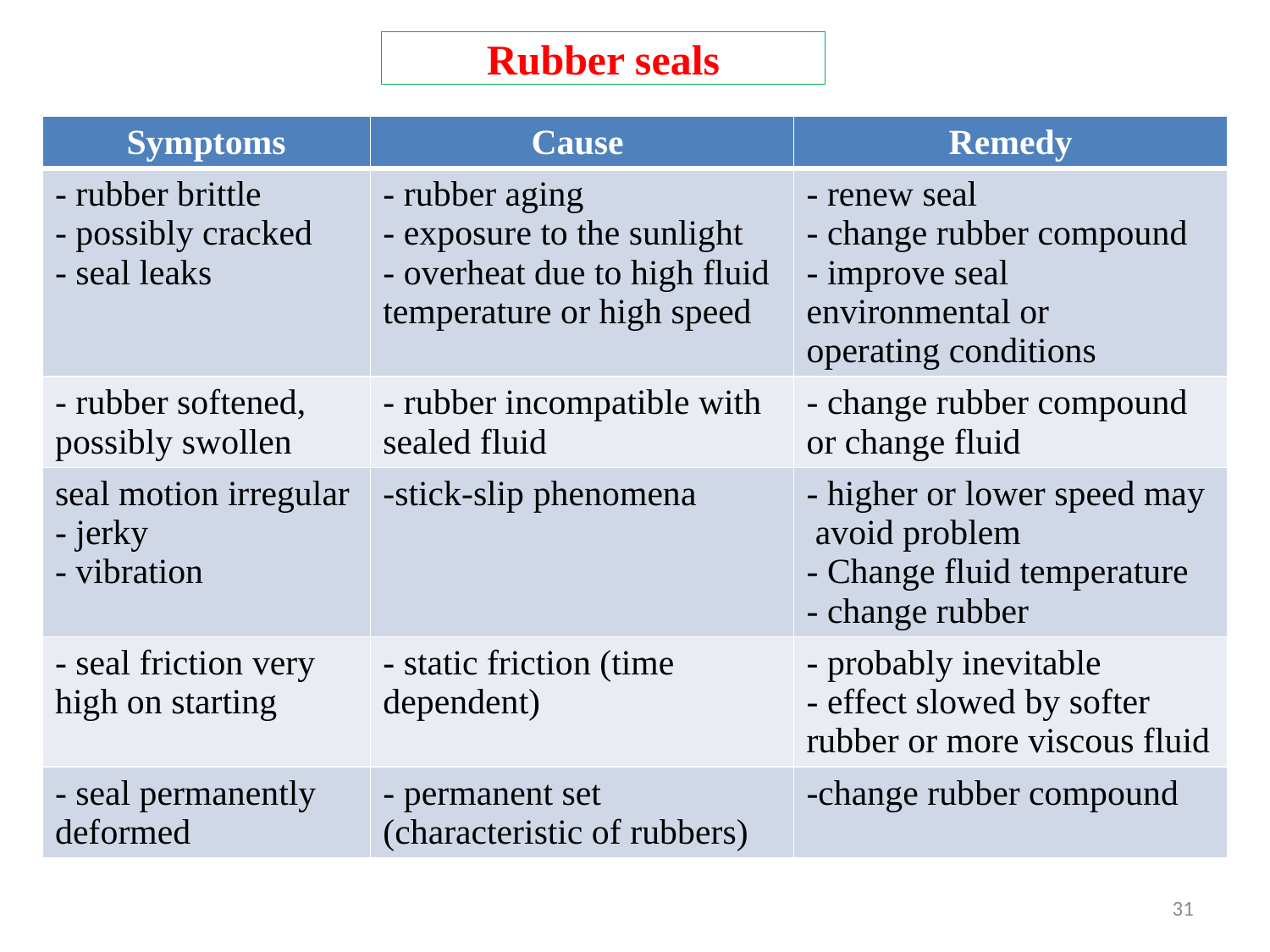

# Rubber seals
| Symptoms | Cause | Remedy |
| --- | --- | --- |
| - rubber brittle - possibly cracked - seal leaks | - rubber aging - exposure to the sunlight - overheat due to high fluid temperature or high speed | - renew seal - change rubber compound - improve seal environmental or operating conditions |
| - rubber softened, possibly swollen | - rubber incompatible with sealed fluid | - change rubber compound or change fluid |
| seal motion irregular - jerky - vibration | -stick-slip phenomena | - higher or lower speed may avoid problem - Change fluid temperature - change rubber |
| - seal friction very high on starting | - static friction (time dependent) | - probably inevitable - effect slowed by softer rubber or more viscous fluid |
| - seal permanently deformed | - permanent set (characteristic of rubbers) | -change rubber compound |
31